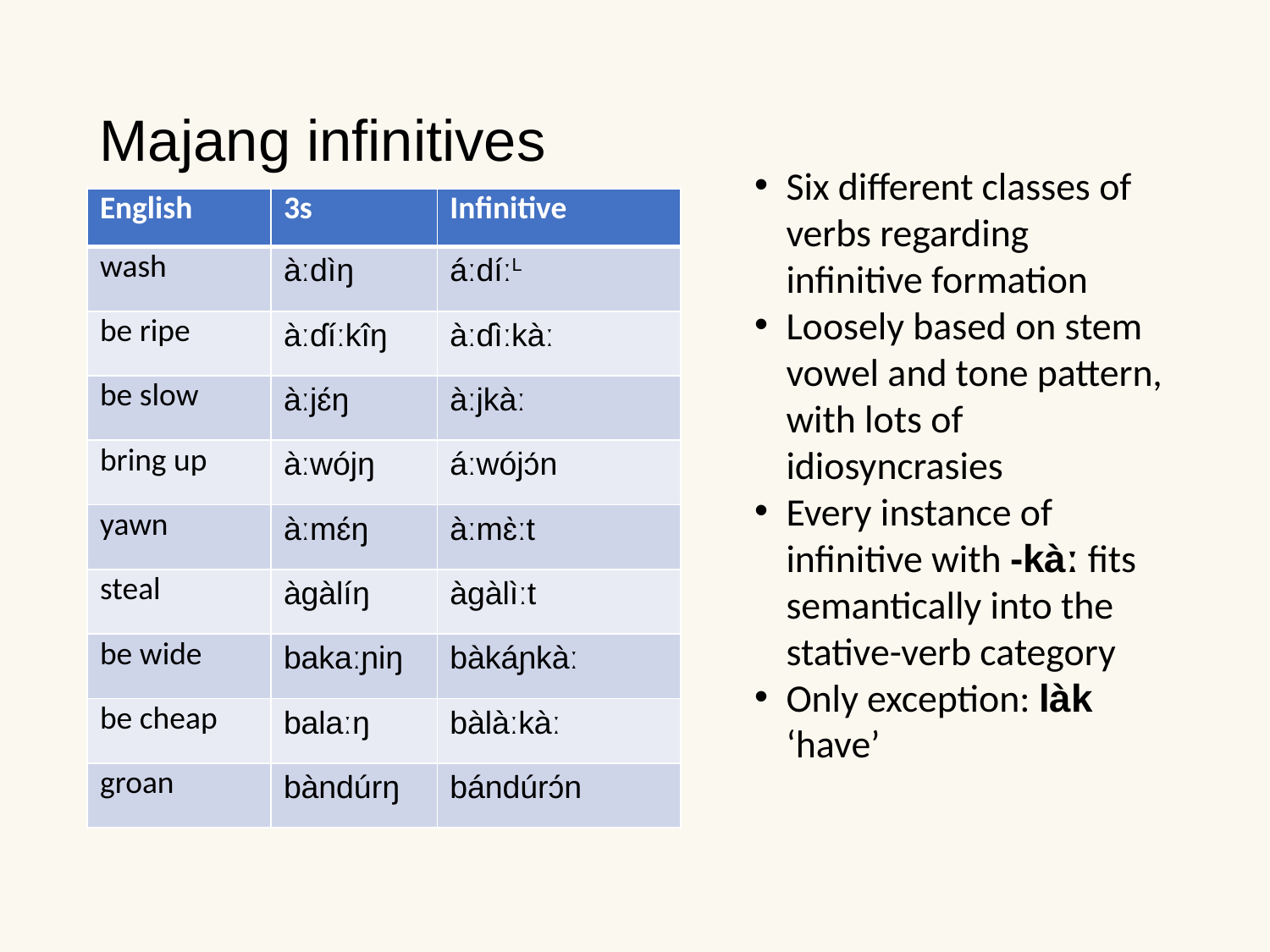

Majang infinitives
Six different classes of verbs regarding infinitive formation
Loosely based on stem vowel and tone pattern, with lots of idiosyncrasies
Every instance of infinitive with -kàː fits semantically into the stative-verb category
Only exception: làk ‘have’

| English | 3s | Infinitive |
| --- | --- | --- |
| wash | àːdìŋ | áːdíːL |
| be ripe | àːɗíːkîŋ | àːɗìːkàː |
| be slow | àːjɛ́ŋ | àːjkàː |
| bring up | àːwójŋ | áːwójɔ́n |
| yawn | àːmɛ́ŋ | àːmɛ̀ːt |
| steal | àgàlíŋ | àgàlìːt |
| be wide | bakaːɲiŋ | bàkáɲkàː |
| be cheap | balaːŋ | bàlàːkàː |
| groan | bàndúrŋ | bándúrɔ́n |